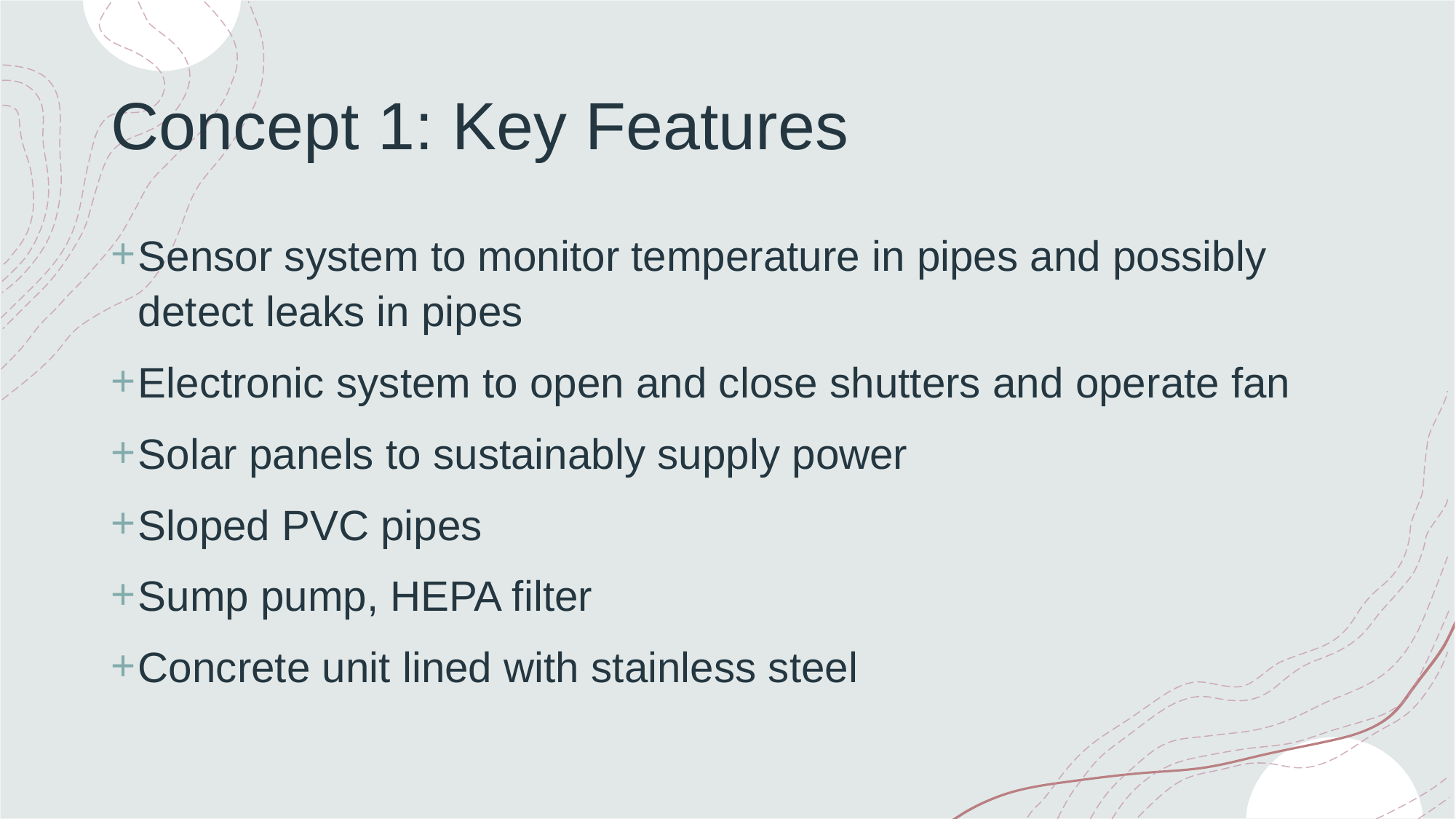

# Concept 1: Key Features
Sensor system to monitor temperature in pipes and possibly detect leaks in pipes
Electronic system to open and close shutters and operate fan
Solar panels to sustainably supply power
Sloped PVC pipes
Sump pump, HEPA filter
Concrete unit lined with stainless steel